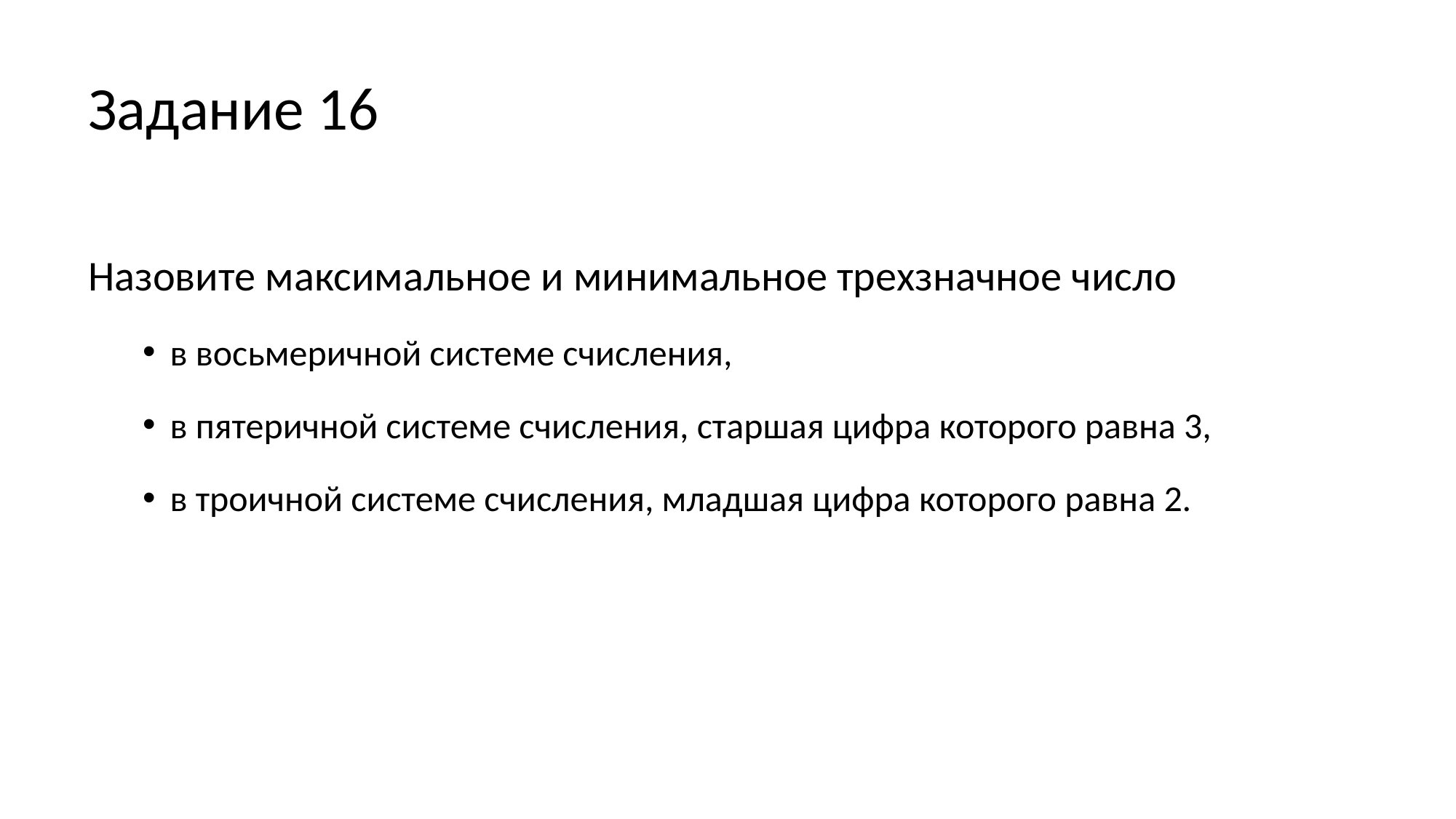

# Задание 16
Назовите максимальное и минимальное трехзначное число
в восьмеричной системе счисления,
в пятеричной системе счисления, старшая цифра которого равна 3,
в троичной системе счисления, младшая цифра которого равна 2.